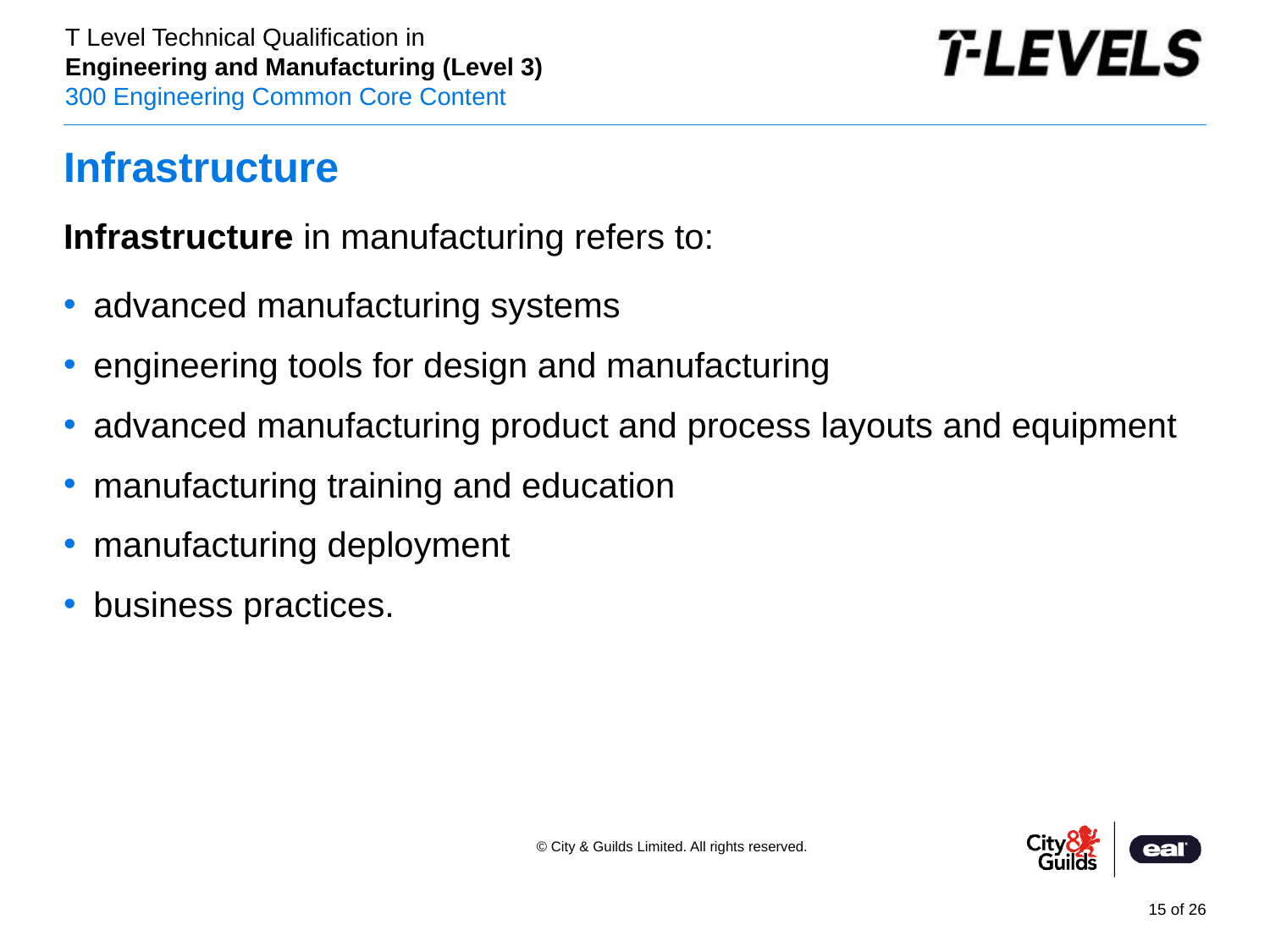

# Infrastructure
Infrastructure in manufacturing refers to:
advanced manufacturing systems
engineering tools for design and manufacturing
advanced manufacturing product and process layouts and equipment
manufacturing training and education
manufacturing deployment
business practices.